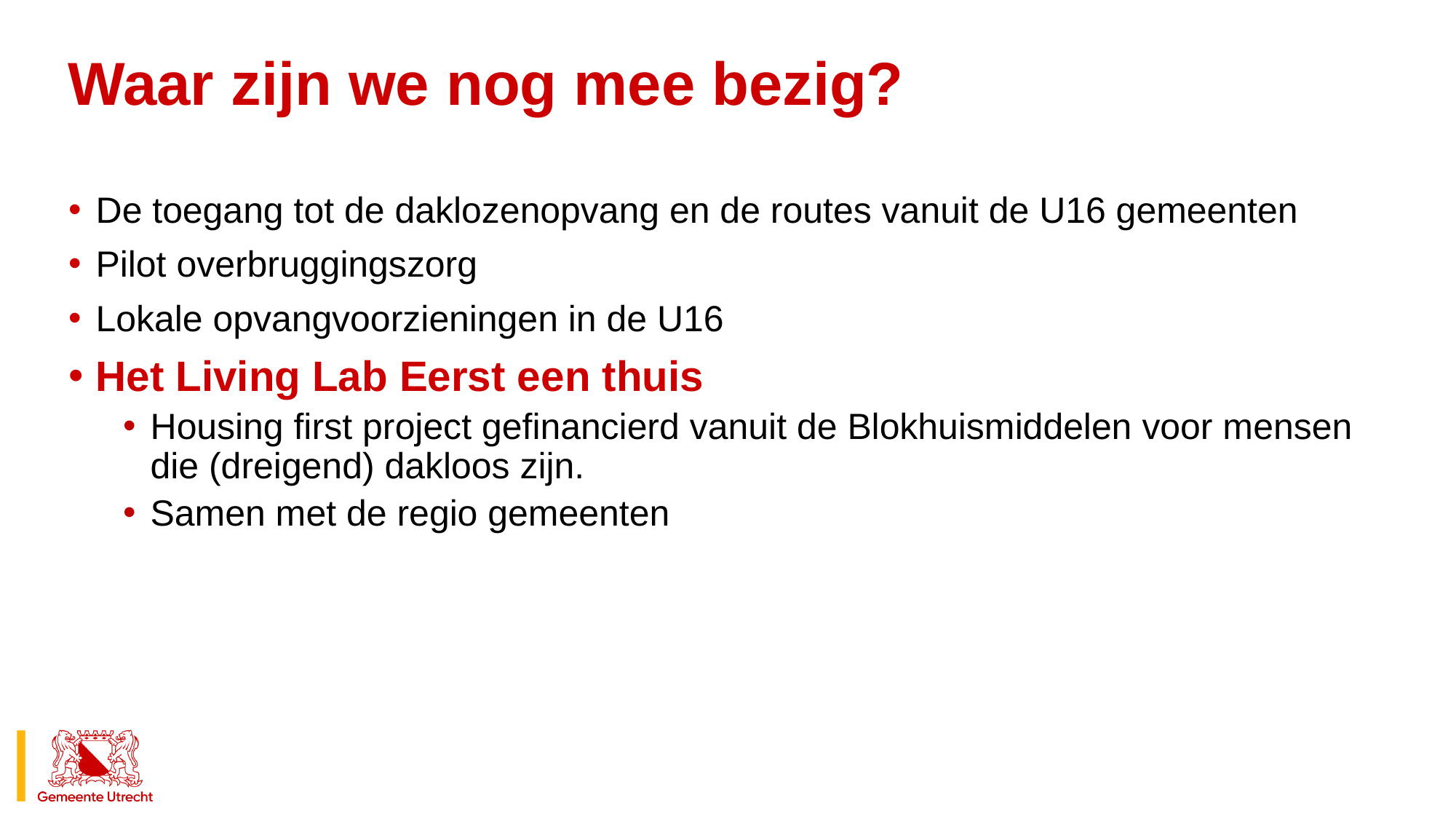

# Waar zijn we nog mee bezig?
De toegang tot de daklozenopvang en de routes vanuit de U16 gemeenten
Pilot overbruggingszorg
Lokale opvangvoorzieningen in de U16
Het Living Lab Eerst een thuis
Housing first project gefinancierd vanuit de Blokhuismiddelen voor mensen die (dreigend) dakloos zijn.
Samen met de regio gemeenten